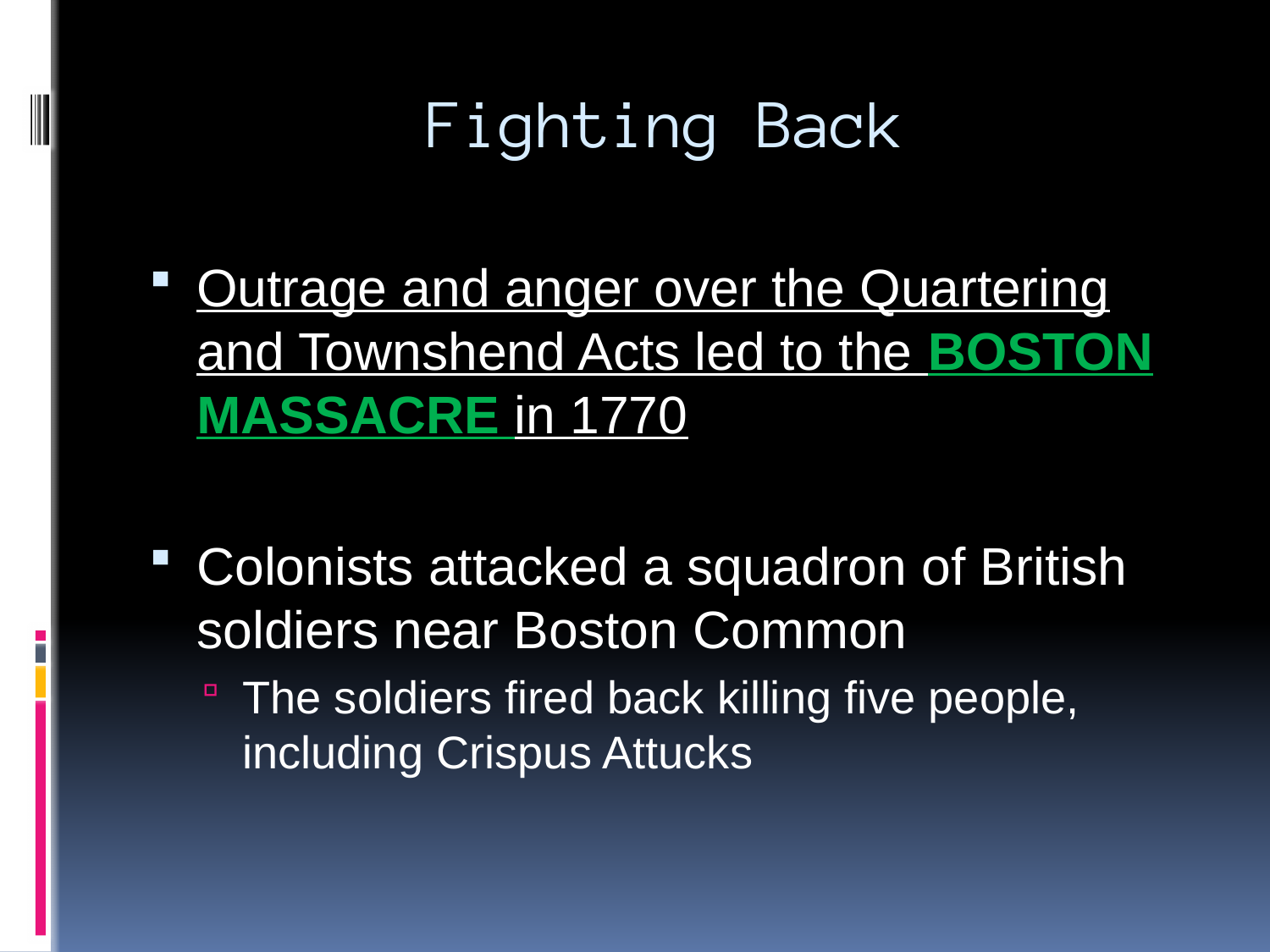

# Fighting Back
Outrage and anger over the Quartering and Townshend Acts led to the BOSTON MASSACRE in 1770

Colonists attacked a squadron of British soldiers near Boston Common
The soldiers fired back killing five people, including Crispus Attucks